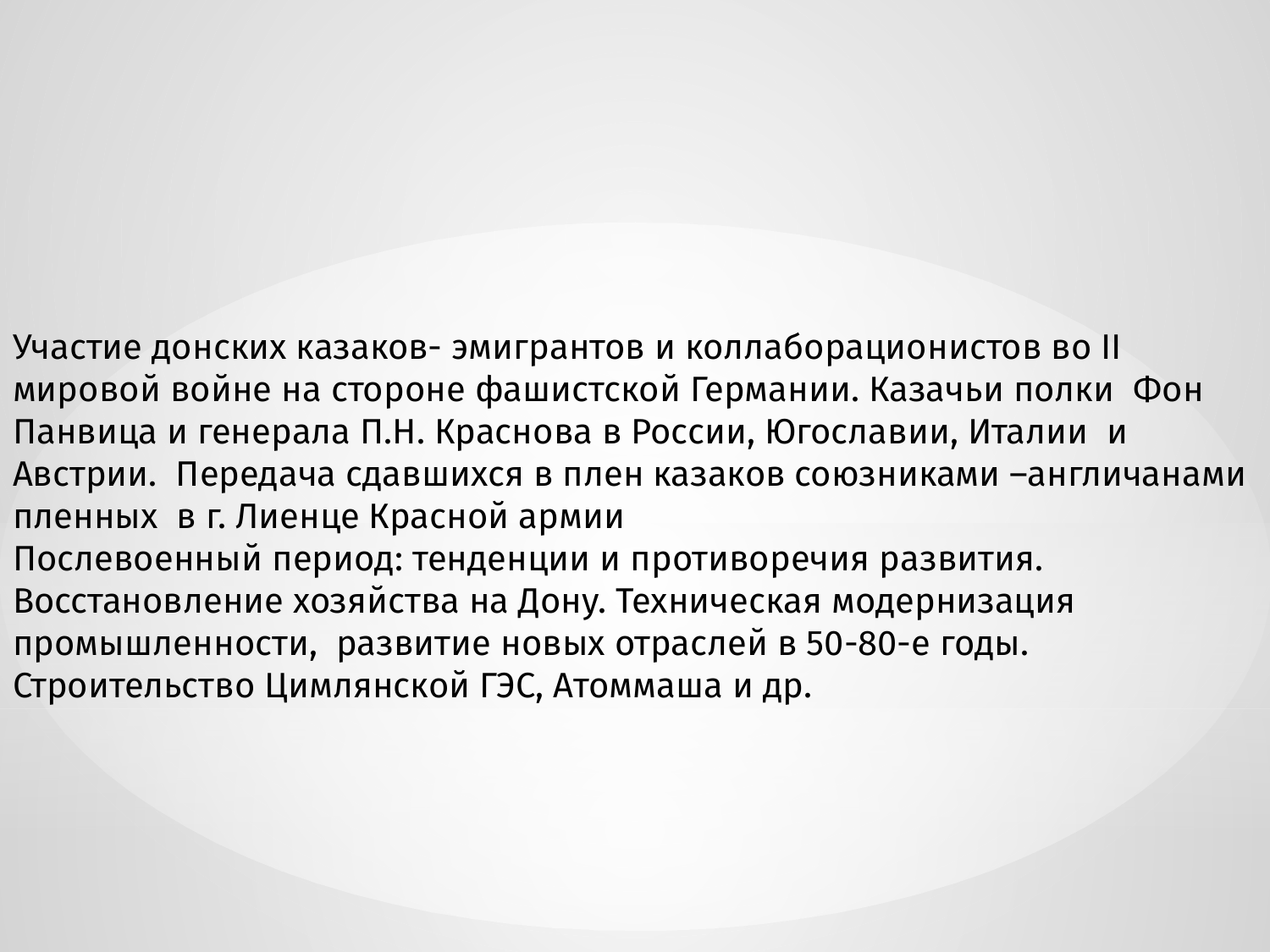

Участие донских казаков- эмигрантов и коллаборационистов во II мировой войне на стороне фашистской Германии. Казачьи полки  Фон Панвица и генерала П.Н. Краснова в России, Югославии, Италии  и Австрии.  Передача сдавшихся в плен казаков союзниками –англичанами пленных  в г. Лиенце Красной армии
Послевоенный период: тенденции и противоречия развития. Восстановление хозяйства на Дону. Техническая модернизация промышленности,  развитие новых отраслей в 50-80-е годы. Строительство Цимлянской ГЭС, Атоммаша и др.